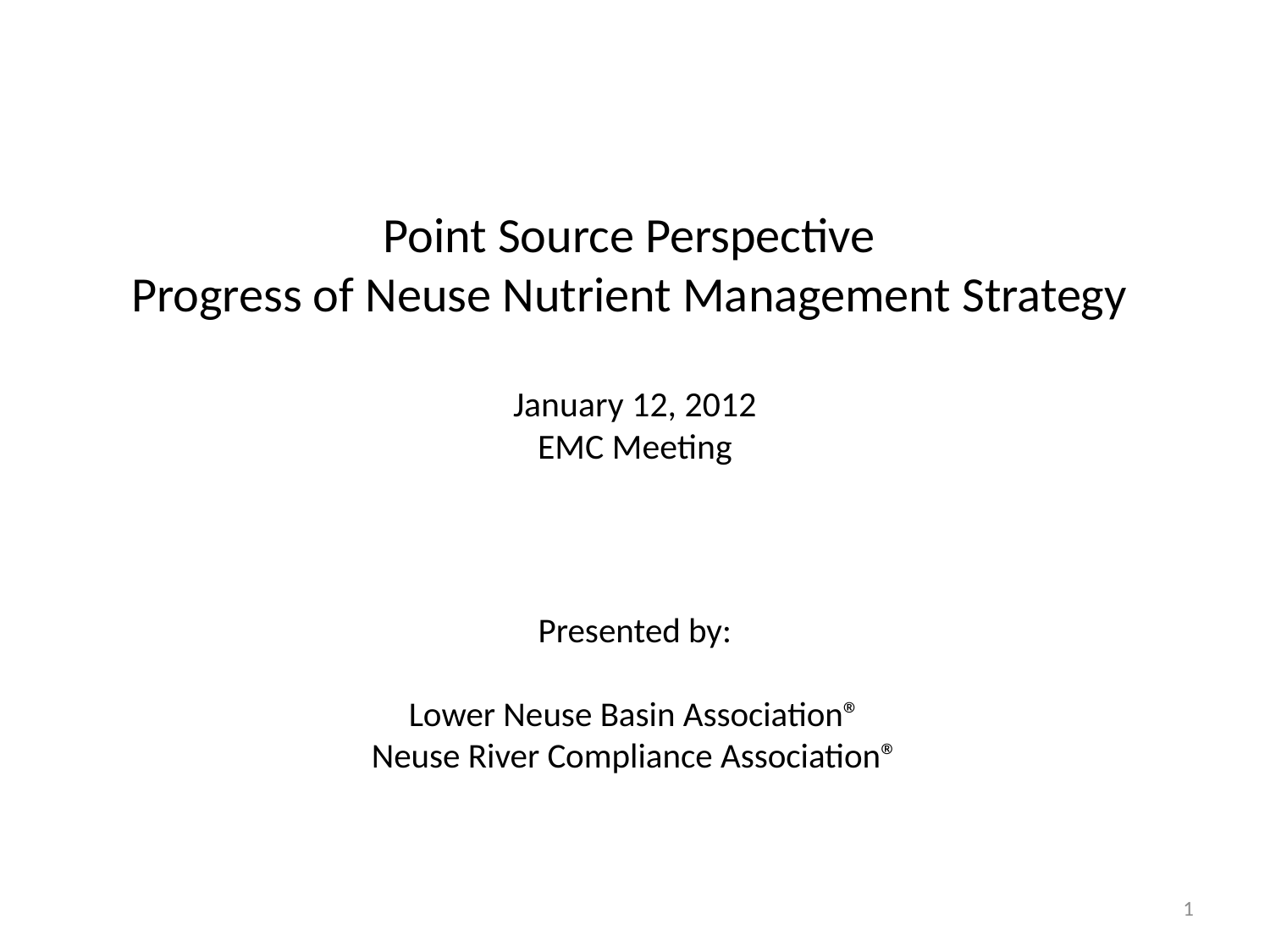

# Point Source Perspective Progress of Neuse Nutrient Management Strategy January 12, 2012 EMC Meeting
Presented by:
Lower Neuse Basin Association®
Neuse River Compliance Association®
1